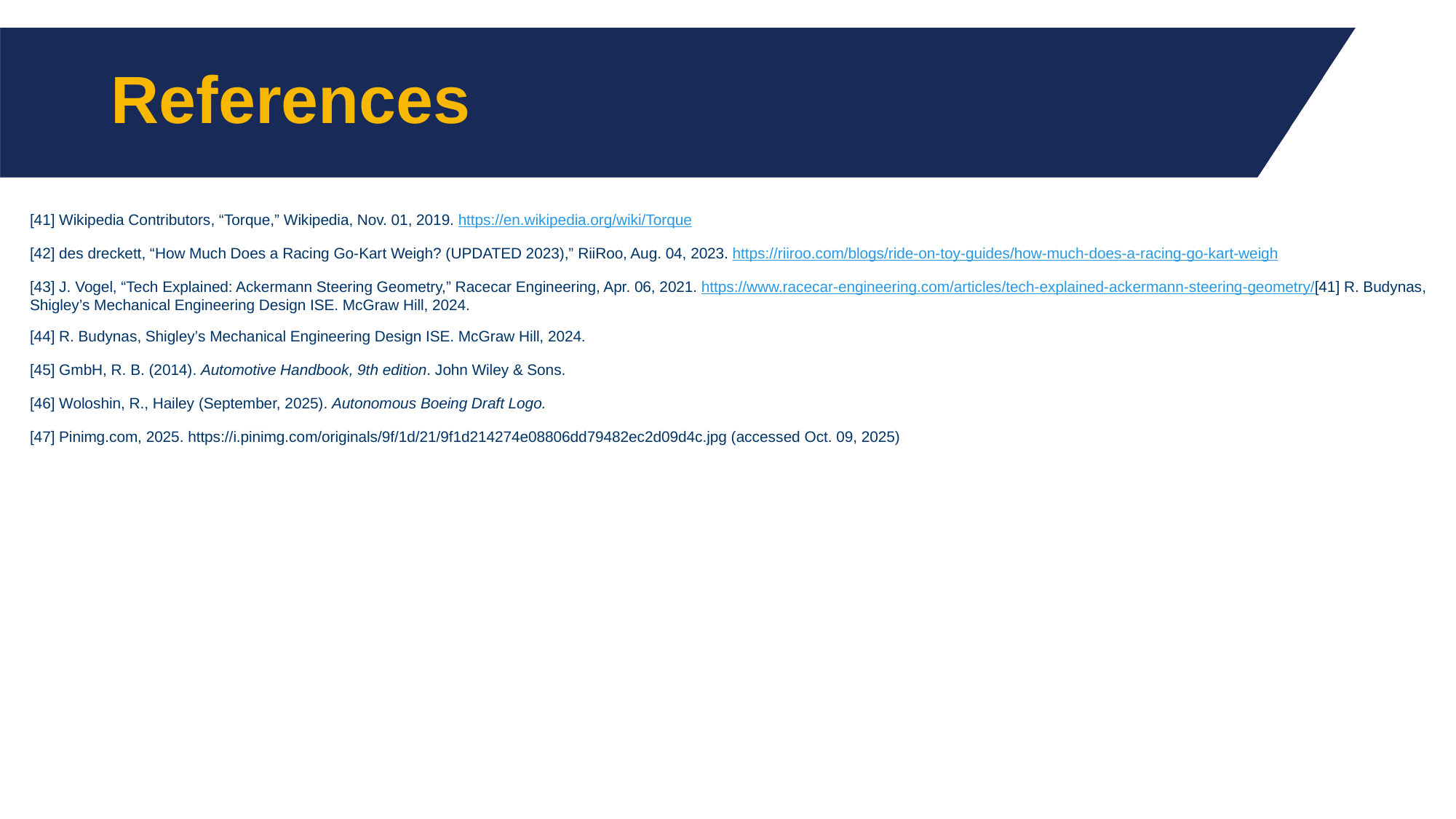

# References
[41] Wikipedia Contributors, “Torque,” Wikipedia, Nov. 01, 2019. https://en.wikipedia.org/wiki/Torque
[42] des dreckett, “How Much Does a Racing Go-Kart Weigh? (UPDATED 2023),” RiiRoo, Aug. 04, 2023. https://riiroo.com/blogs/ride-on-toy-guides/how-much-does-a-racing-go-kart-weigh
[43] J. Vogel, “Tech Explained: Ackermann Steering Geometry,” Racecar Engineering, Apr. 06, 2021. https://www.racecar-engineering.com/articles/tech-explained-ackermann-steering-geometry/[41] R. Budynas, Shigley’s Mechanical Engineering Design ISE. McGraw Hill, 2024.
[44] R. Budynas, Shigley’s Mechanical Engineering Design ISE. McGraw Hill, 2024.
[45] GmbH, R. B. (2014). Automotive Handbook, 9th edition. John Wiley & Sons.
[46] Woloshin, R., Hailey (September, 2025). Autonomous Boeing Draft Logo.
[47] Pinimg.com, 2025. https://i.pinimg.com/originals/9f/1d/21/9f1d214274e08806dd79482ec2d09d4c.jpg (accessed Oct. 09, 2025)